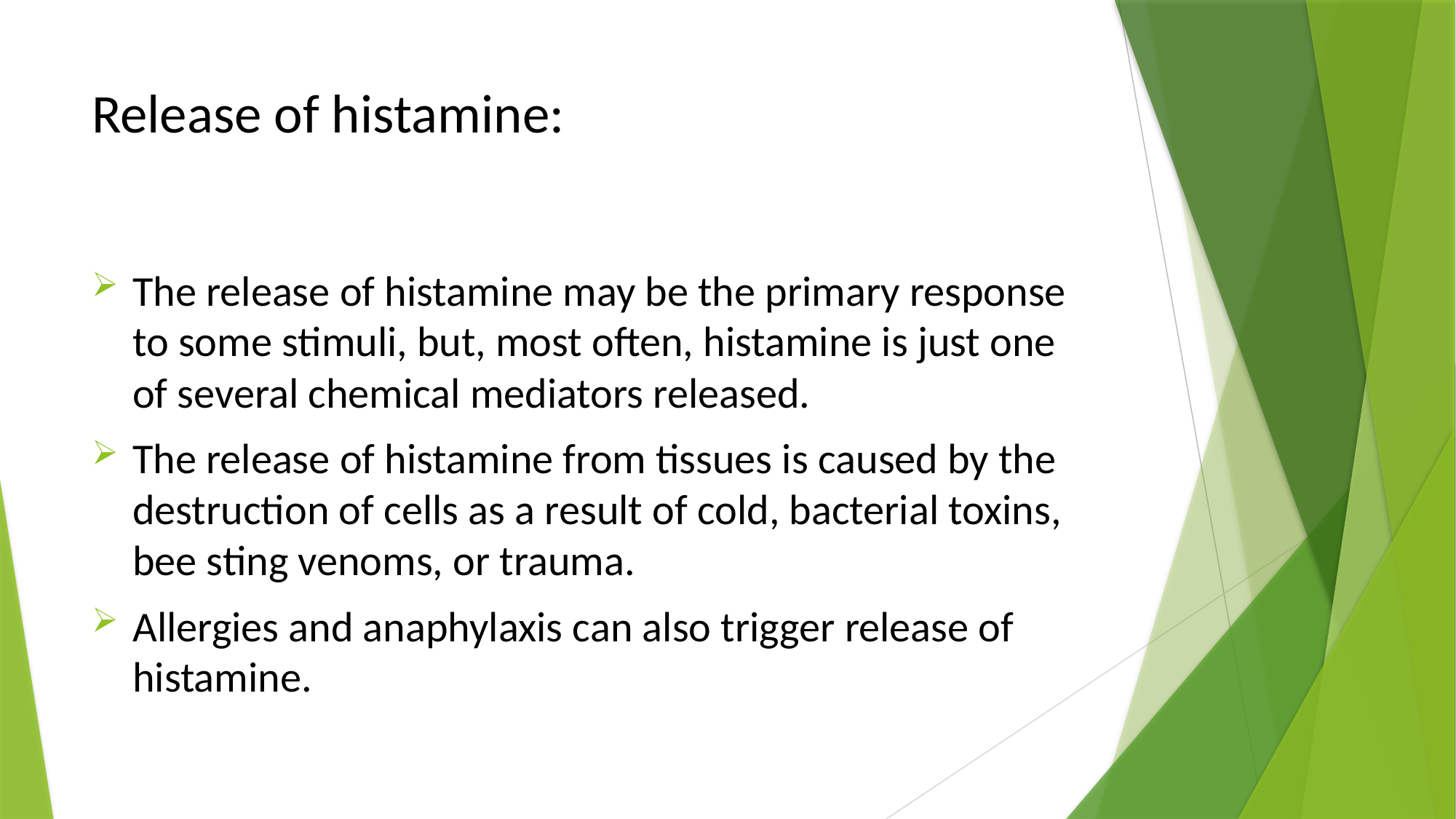

# Release of histamine:
The release of histamine may be the primary response to some stimuli, but, most often, histamine is just one of several chemical mediators released.
The release of histamine from tissues is caused by the destruction of cells as a result of cold, bacterial toxins, bee sting venoms, or trauma.
Allergies and anaphylaxis can also trigger release of histamine.